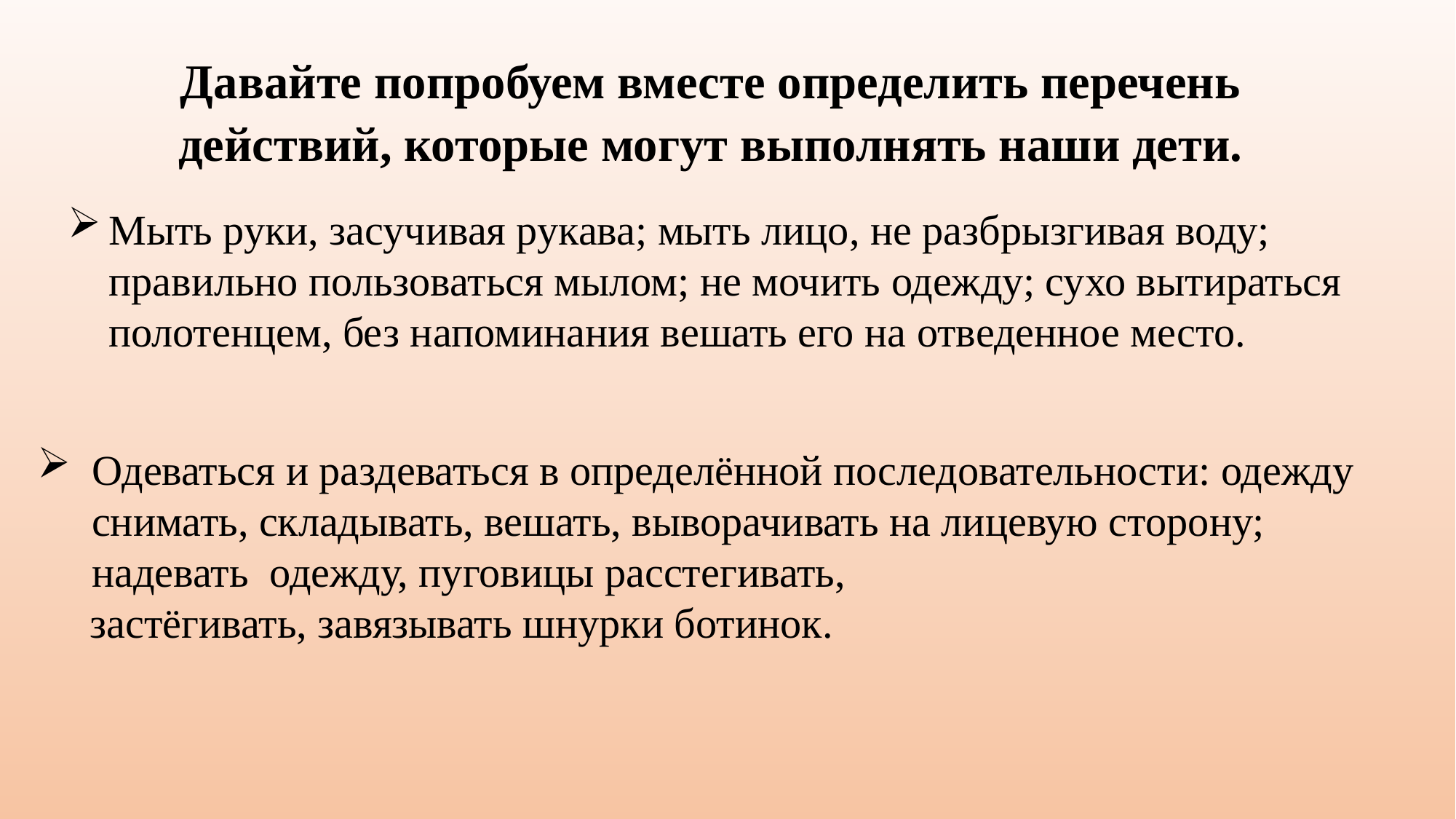

Давайте попробуем вместе определить перечень действий, которые могут выполнять наши дети.
Мыть руки, засучивая рукава; мыть лицо, не разбрызгивая воду; правильно пользоваться мылом; не мочить одежду; сухо вытираться  полотенцем, без напоминания вешать его на отведенное место.
Одеваться и раздеваться в определённой последовательности: одежду снимать, складывать, вешать, выворачивать на лицевую сторону; надевать  одежду, пуговицы расстегивать,
     застёгивать, завязывать шнурки ботинок.